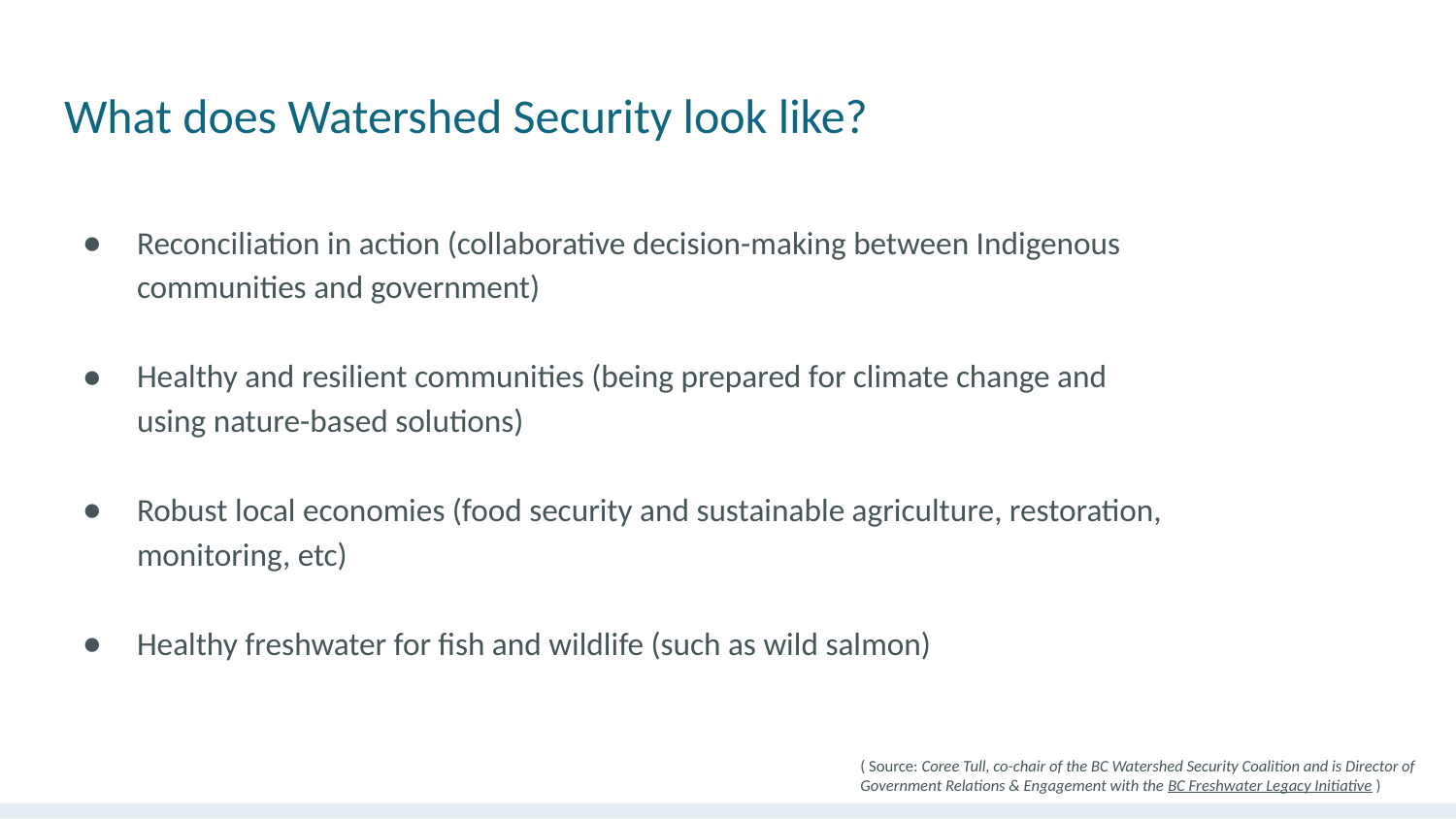

# What does Watershed Security look like?
Reconciliation in action (collaborative decision-making between Indigenous communities and government)

Healthy and resilient communities (being prepared for climate change and using nature-based solutions)

Robust local economies (food security and sustainable agriculture, restoration, monitoring, etc)

Healthy freshwater for fish and wildlife (such as wild salmon)
( Source: Coree Tull, co-chair of the BC Watershed Security Coalition and is Director of Government Relations & Engagement with the BC Freshwater Legacy Initiative )